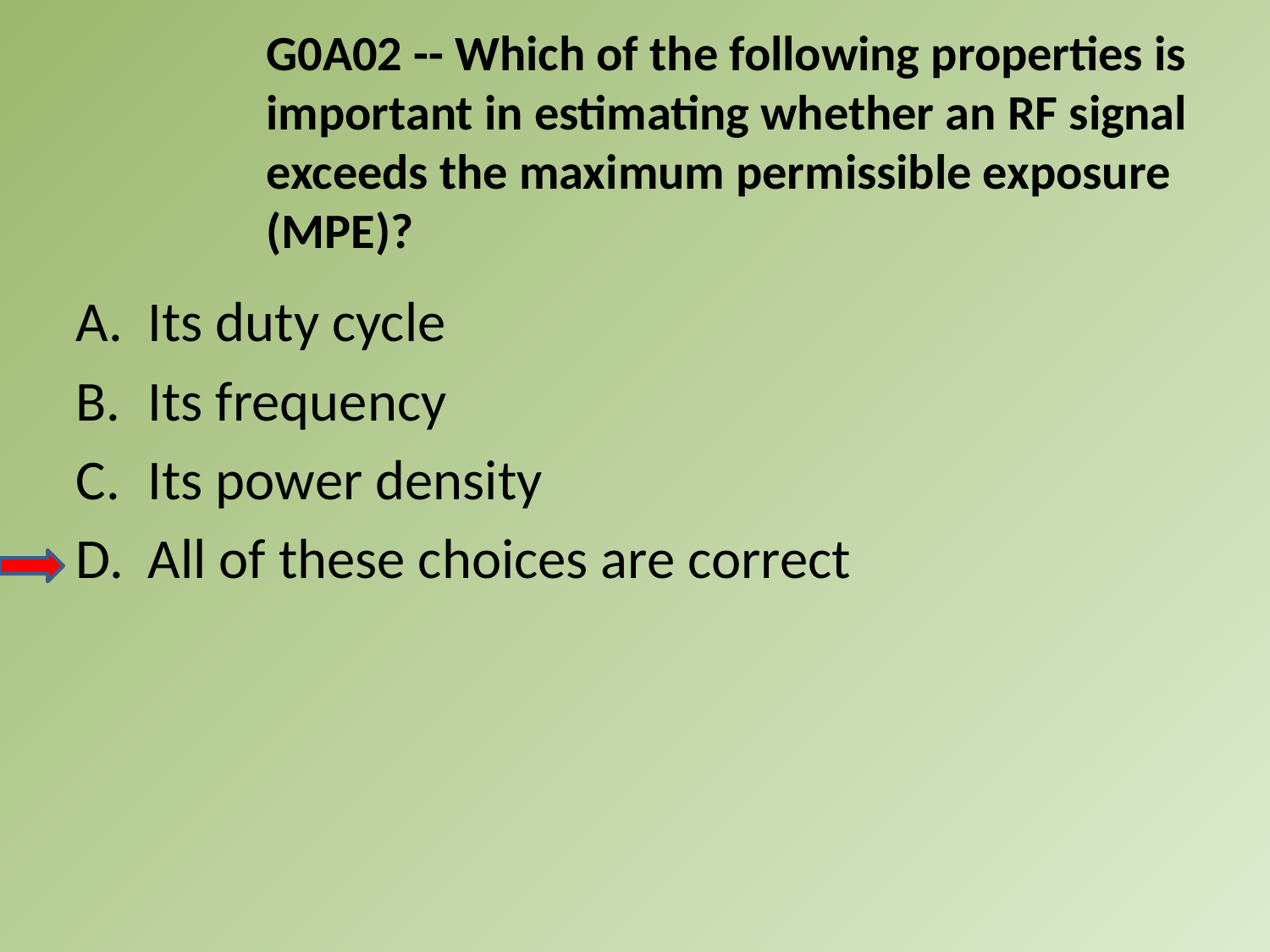

G0A02 -- Which of the following properties is important in estimating whether an RF signal exceeds the maximum permissible exposure (MPE)?
A.	Its duty cycle
B.	Its frequency
C.	Its power density
D.	All of these choices are correct